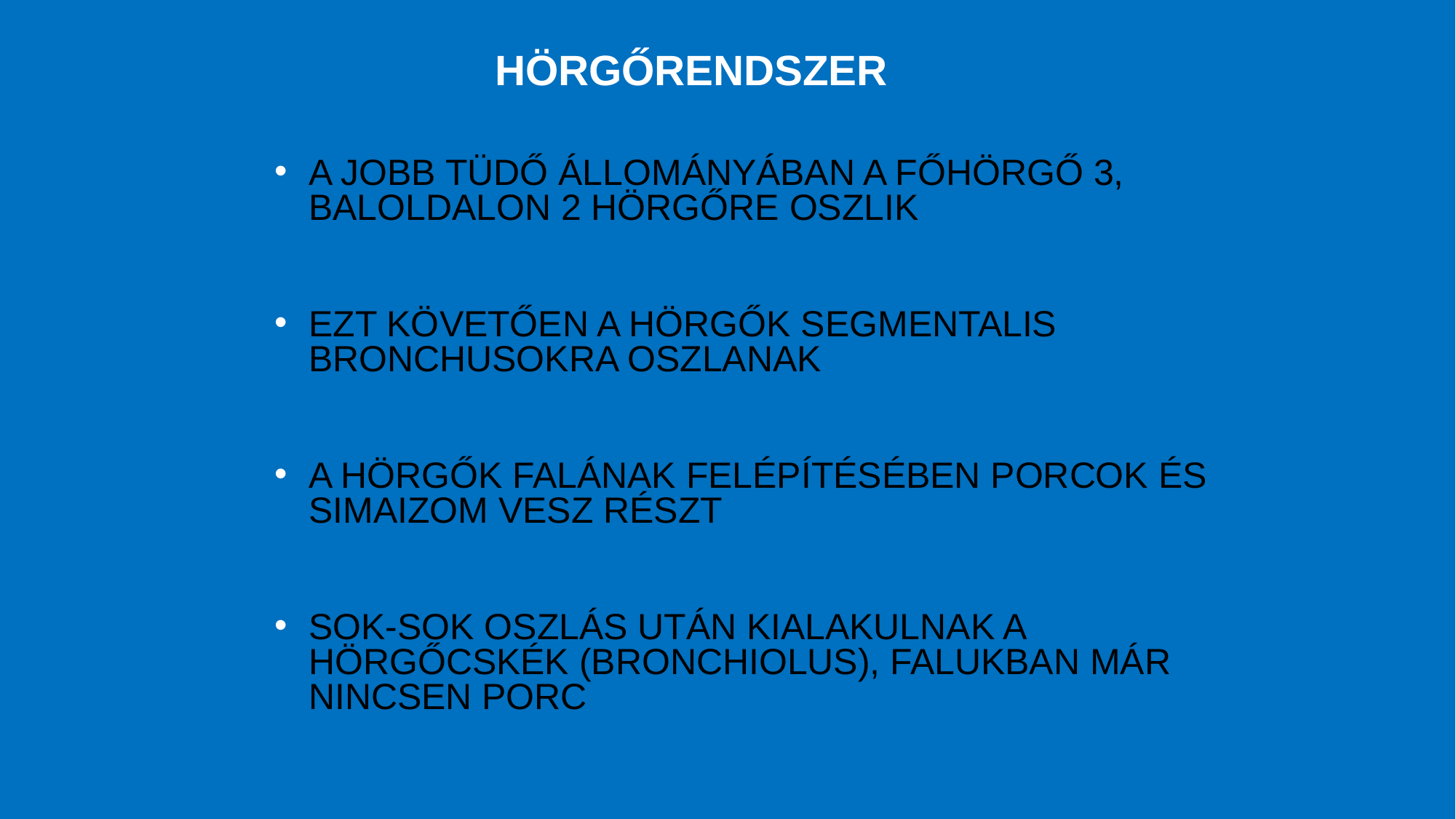

# Hörgőrendszer
a jobb tüdő állományában a főhörgő 3, baloldalon 2 hörgőre oszlik

ezt követően a hörgők segmentalis bronchusokra oszlanak

a hörgők falának felépítésében porcok és simaizom vesz részt

sok-sok oszlás után kialakulnak a hörgőcskék (bronchiolus), falukban már nincsen porc